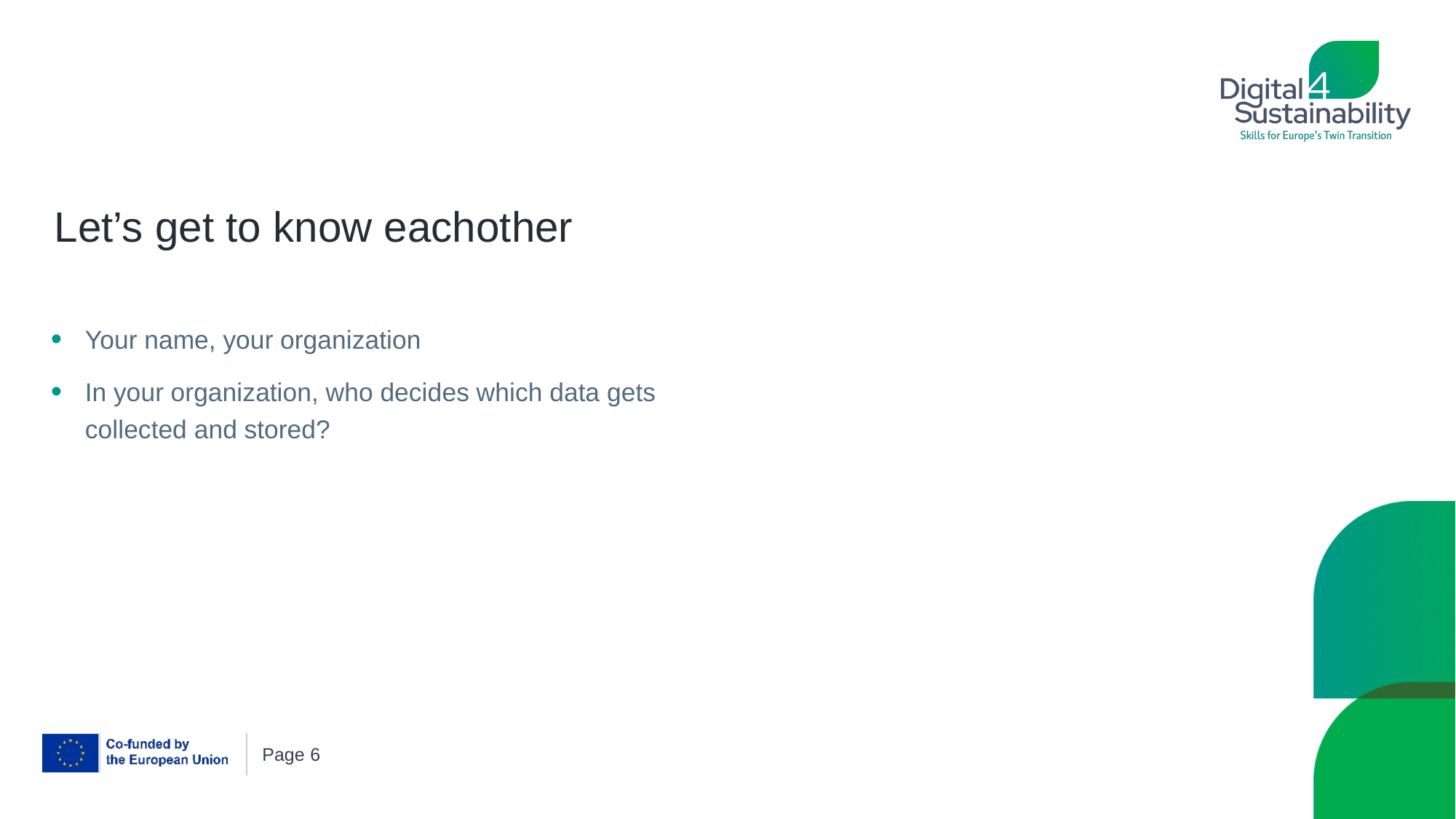

# Let’s get to know eachother

Your name, your organization
In your organization, who decides which data gets collected and stored?